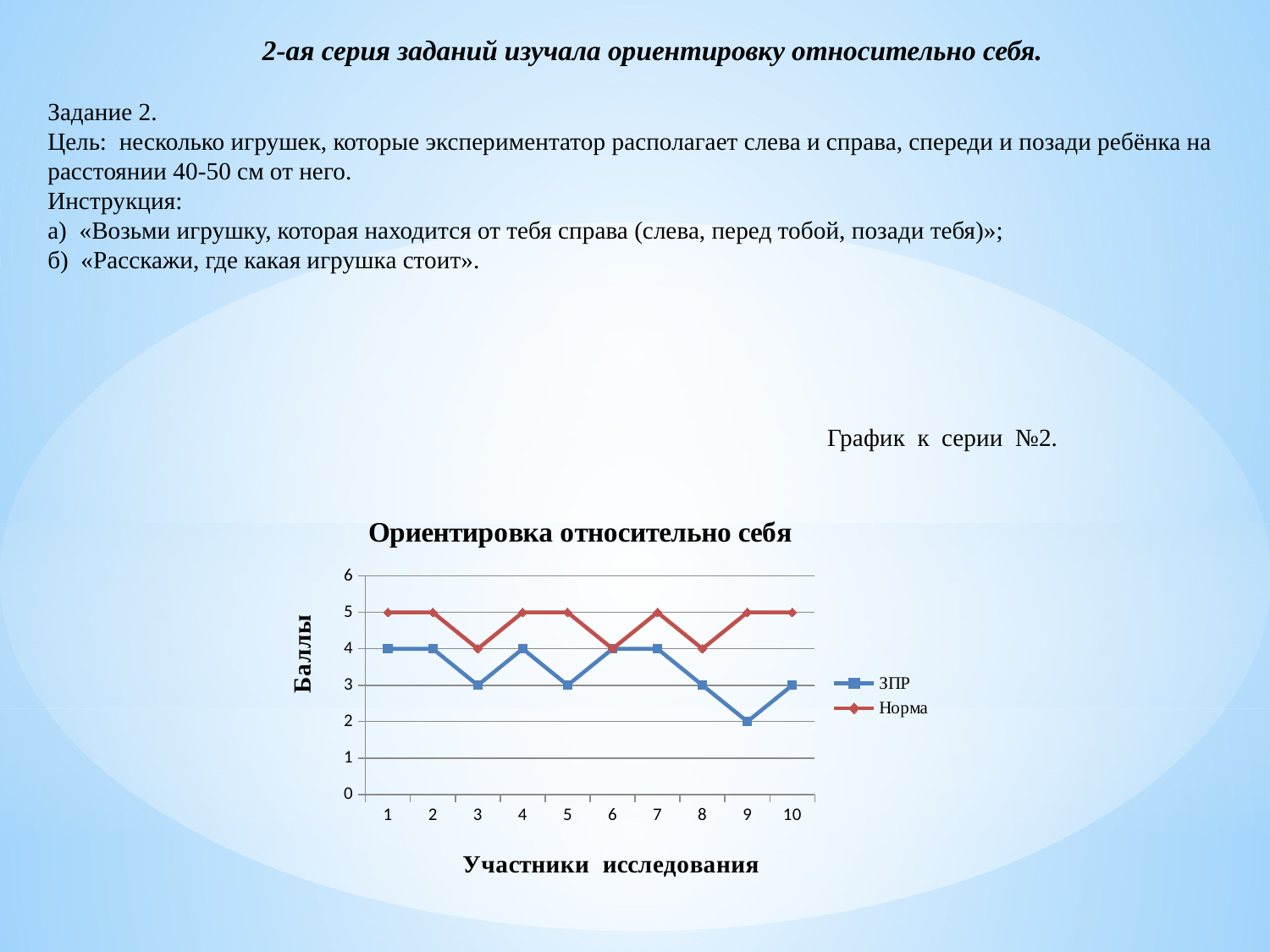

# 2-ая серия заданий изучала ориентировку относительно себя. Задание 2. Цель:  несколько игрушек, которые экспериментатор располагает слева и справа, спереди и позади ребёнка на расстоянии 40-50 см от него. Инструкция: а)  «Возьми игрушку, которая находится от тебя справа (слева, перед тобой, позади тебя)»; б)  «Расскажи, где какая игрушка стоит». График  к  серии  №2.

### Chart: Ориентировка относительно себя

| Category | ЗПР | Норма |
|---|---|---|
| 1 | 4.0 | 5.0 |
| 2 | 4.0 | 5.0 |
| 3 | 3.0 | 4.0 |
| 4 | 4.0 | 5.0 |
| 5 | 3.0 | 5.0 |
| 6 | 4.0 | 4.0 |
| 7 | 4.0 | 5.0 |
| 8 | 3.0 | 4.0 |
| 9 | 2.0 | 5.0 |
| 10 | 3.0 | 5.0 |